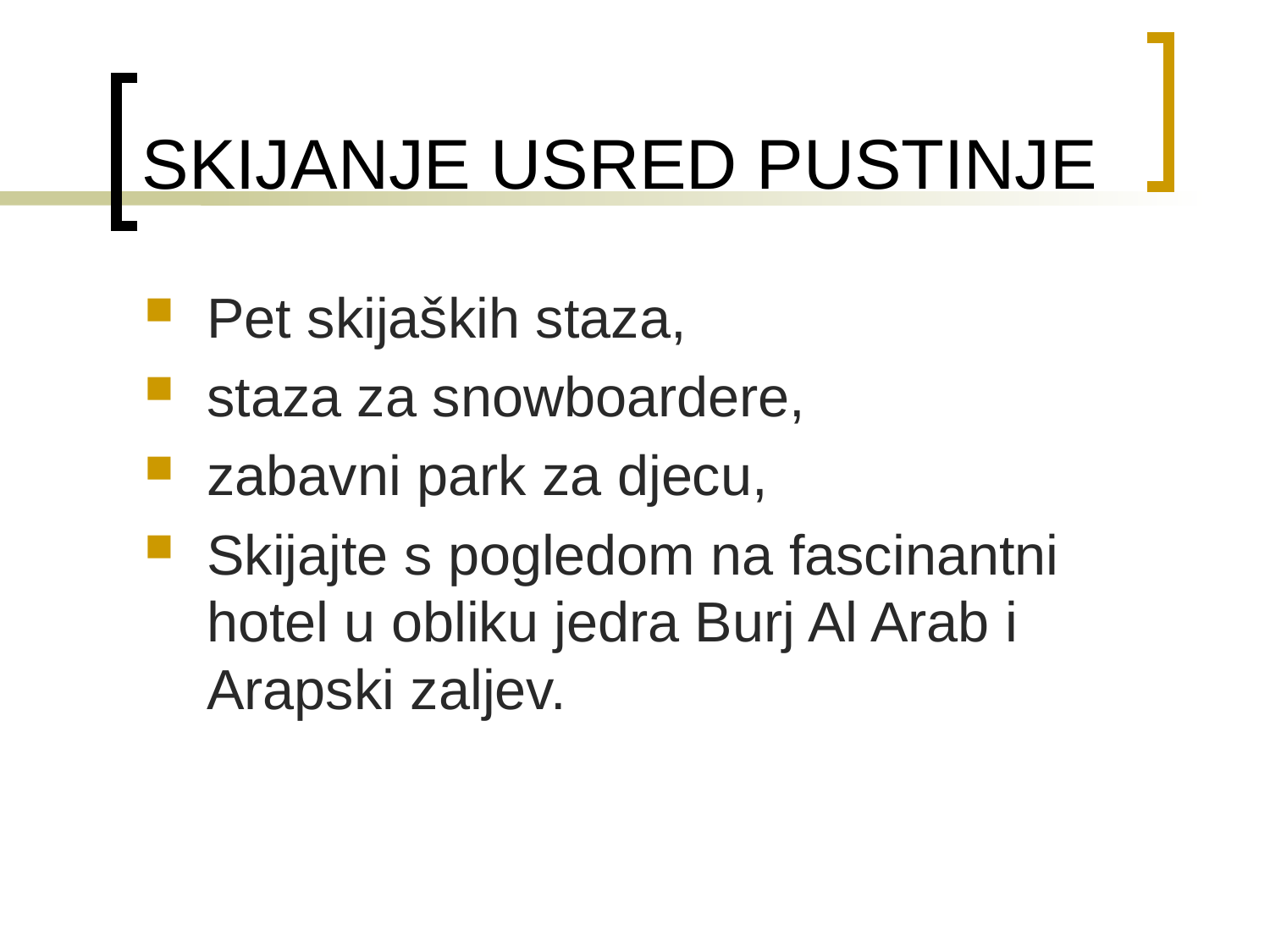

# SKIJANJE USRED PUSTINJE
Pet skijaških staza,
staza za snowboardere,
zabavni park za djecu,
Skijajte s pogledom na fascinantni hotel u obliku jedra Burj Al Arab i Arapski zaljev.